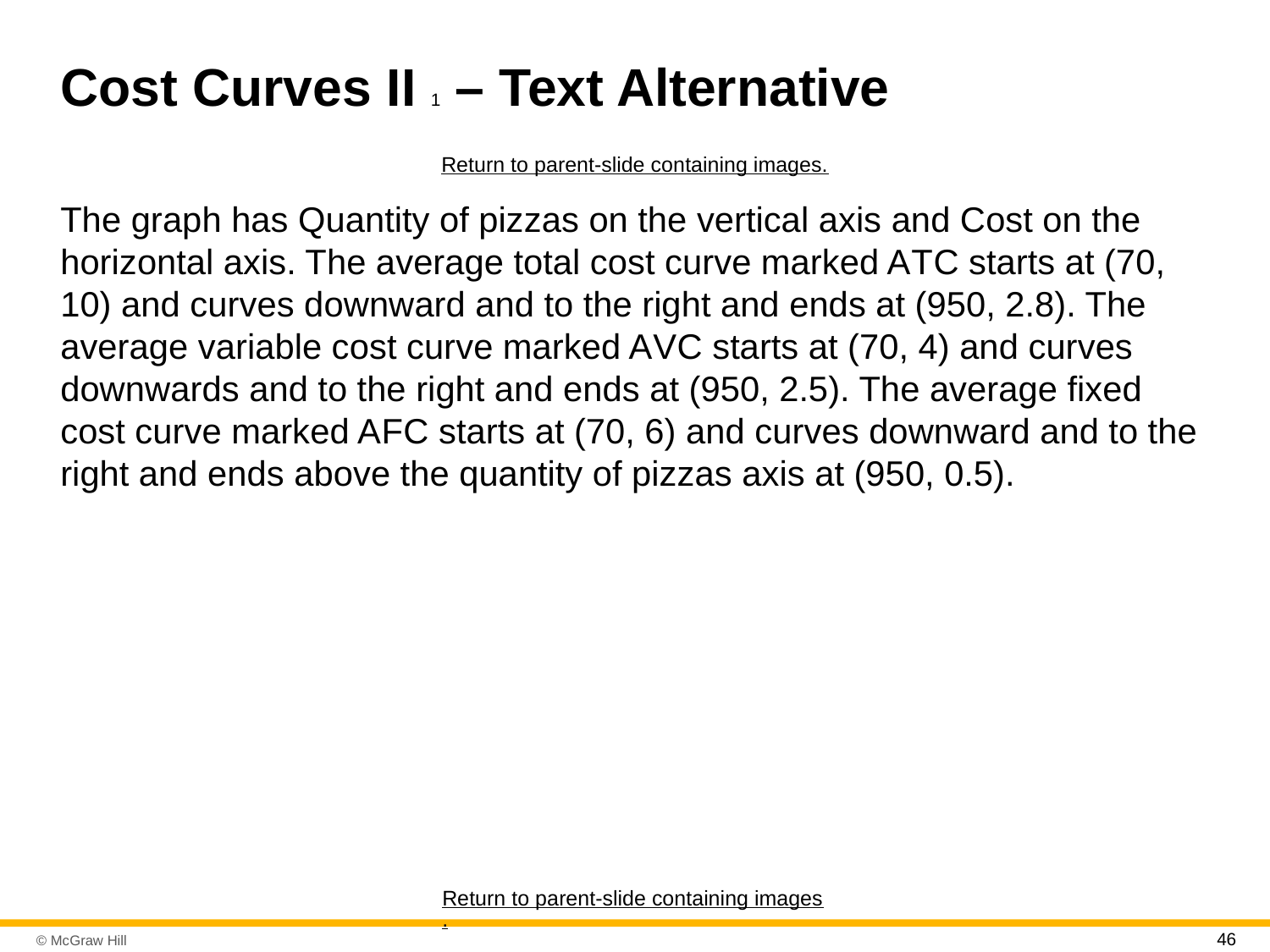

# Cost Curves I I 1 – Text Alternative
Return to parent-slide containing images.
The graph has Quantity of pizzas on the vertical axis and Cost on the horizontal axis. The average total cost curve marked A T C starts at (70, 10) and curves downward and to the right and ends at (950, 2.8). The average variable cost curve marked A V C starts at (70, 4) and curves downwards and to the right and ends at (950, 2.5). The average fixed cost curve marked A F C starts at (70, 6) and curves downward and to the right and ends above the quantity of pizzas axis at (950, 0.5).
Return to parent-slide containing images.